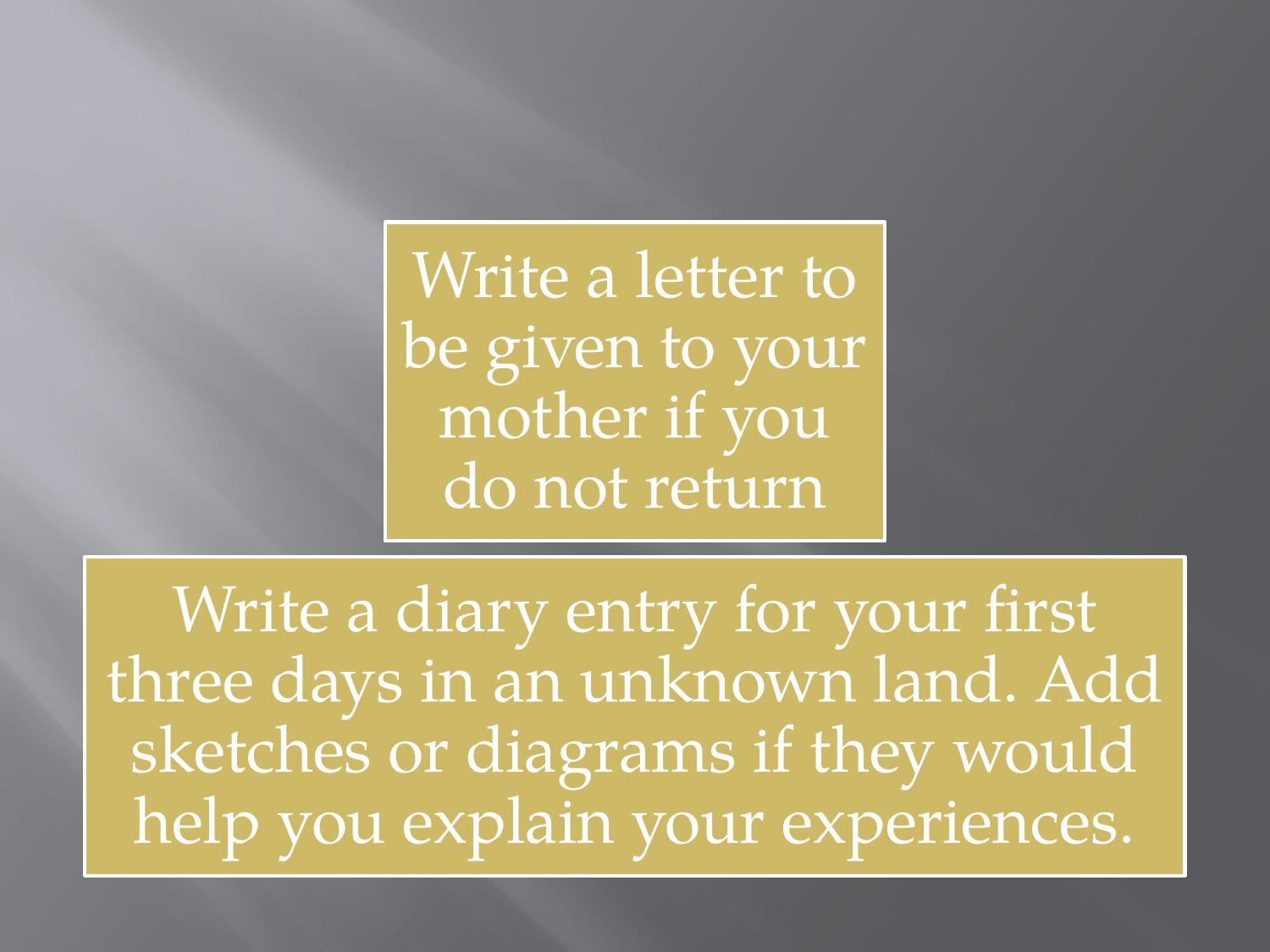

Write a letter to be given to your mother if you do not return
Write a diary entry for your first three days in an unknown land. Add sketches or diagrams if they would help you explain your experiences.